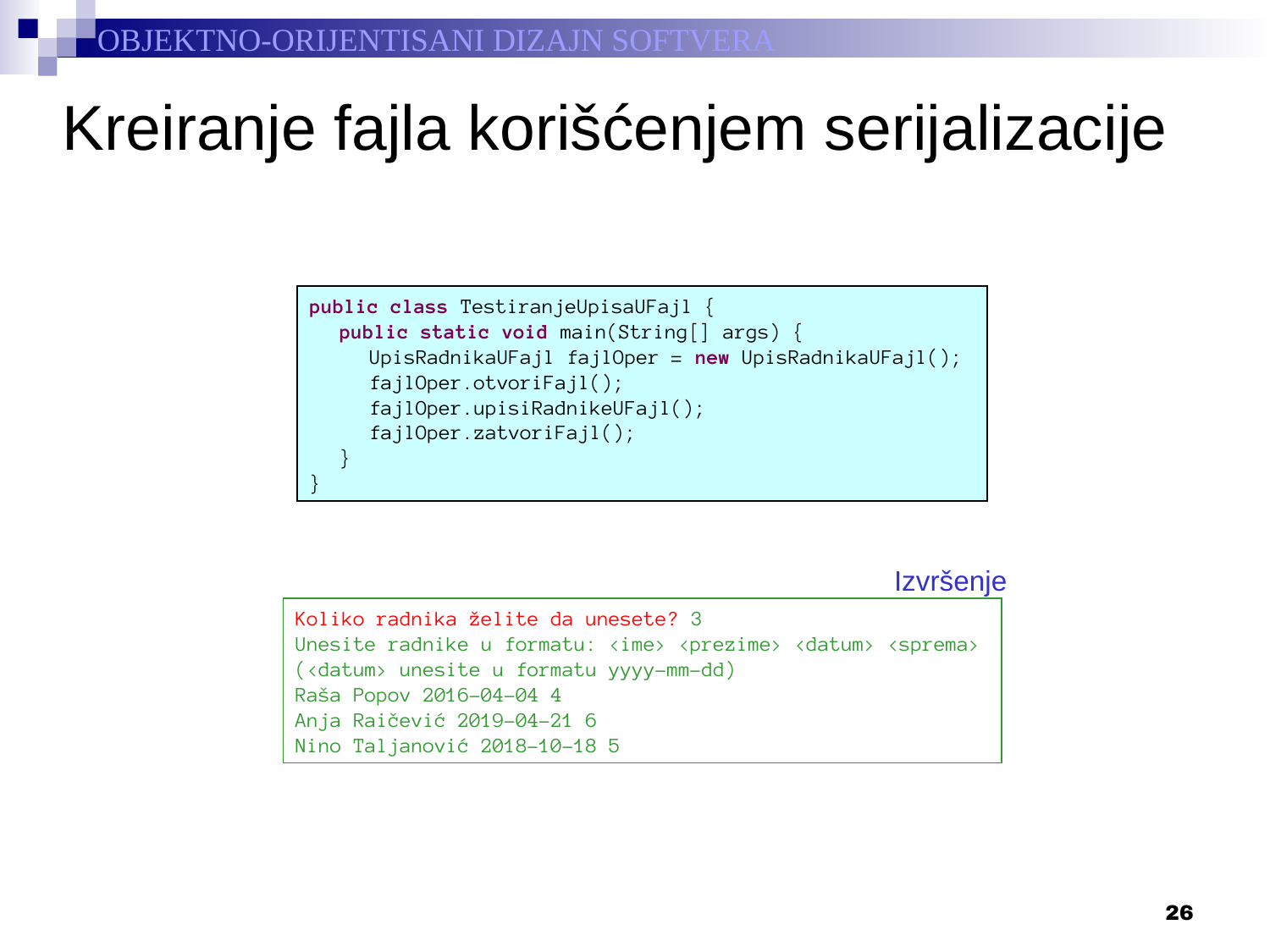

# Kreiranje fajla korišćenjem serijalizacije
public class TestiranjeUpisaUFajl {
	public static void main(String[] args) {
		UpisRadnikaUFajl fajlOper = new UpisRadnikaUFajl();
		fajlOper.otvoriFajl();
		fajlOper.upisiRadnikeUFajl();
		fajlOper.zatvoriFajl();
	}
}
Izvršenje
Koliko radnika želite da unesete? 3
Unesite radnike u formatu: <ime> <prezime> <datum> <sprema>
(<datum> unesite u formatu yyyy-mm-dd)
Raša Popov 2016-04-04 4
Anja Raičević 2019-04-21 6
Nino Taljanović 2018-10-18 5
26